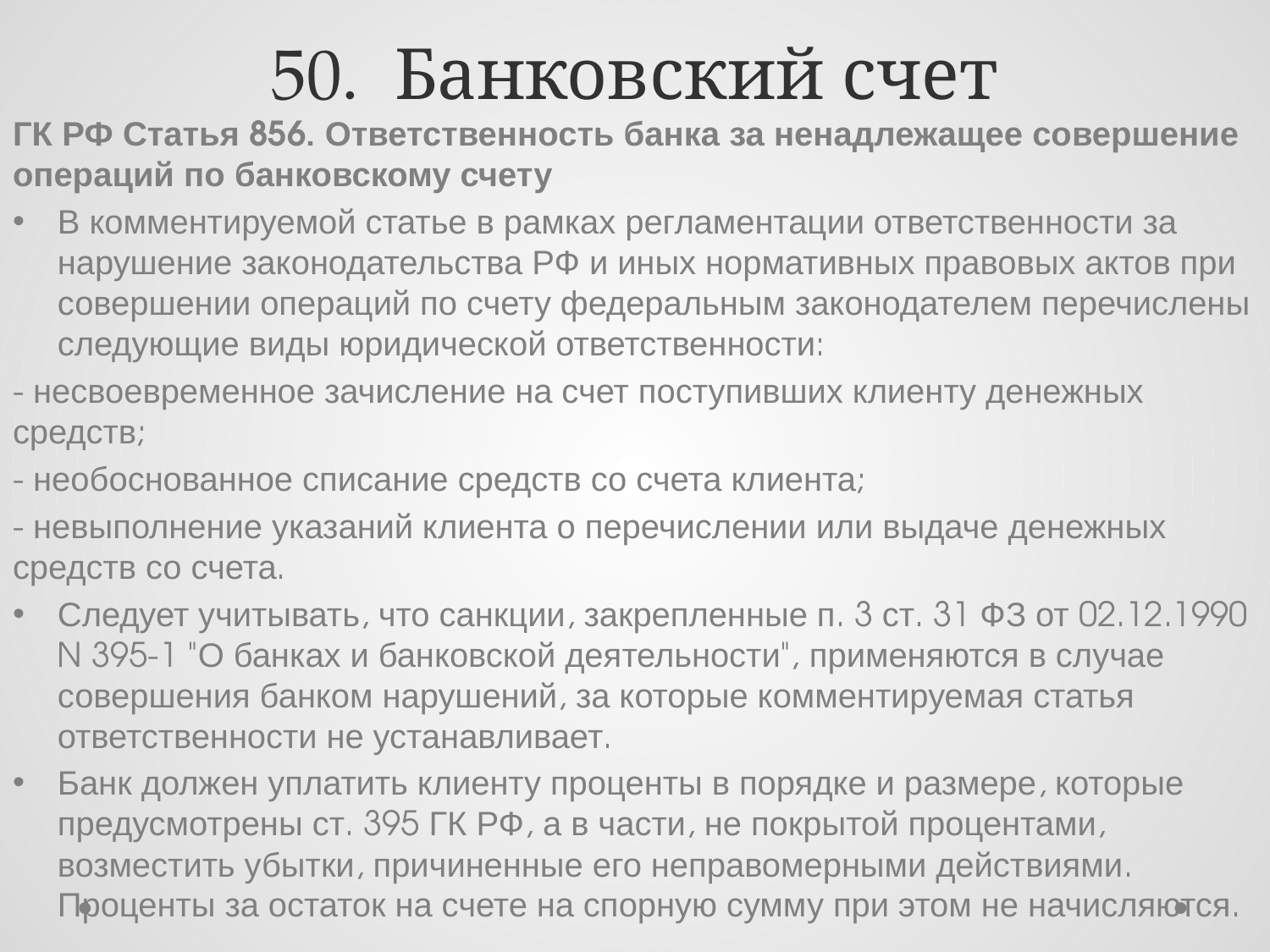

# 50.  Банковский счет
ГК РФ Статья 856. Ответственность банка за ненадлежащее совершение операций по банковскому счету
В комментируемой статье в рамках регламентации ответственности за нарушение законодательства РФ и иных нормативных правовых актов при совершении операций по счету федеральным законодателем перечислены следующие виды юридической ответственности:
- несвоевременное зачисление на счет поступивших клиенту денежных средств;
- необоснованное списание средств со счета клиента;
- невыполнение указаний клиента о перечислении или выдаче денежных средств со счета.
Следует учитывать, что санкции, закрепленные п. 3 ст. 31 ФЗ от 02.12.1990 N 395-1 "О банках и банковской деятельности", применяются в случае совершения банком нарушений, за которые комментируемая статья ответственности не устанавливает.
Банк должен уплатить клиенту проценты в порядке и размере, которые предусмотрены ст. 395 ГК РФ, а в части, не покрытой процентами, возместить убытки, причиненные его неправомерными действиями. Проценты за остаток на счете на спорную сумму при этом не начисляются.